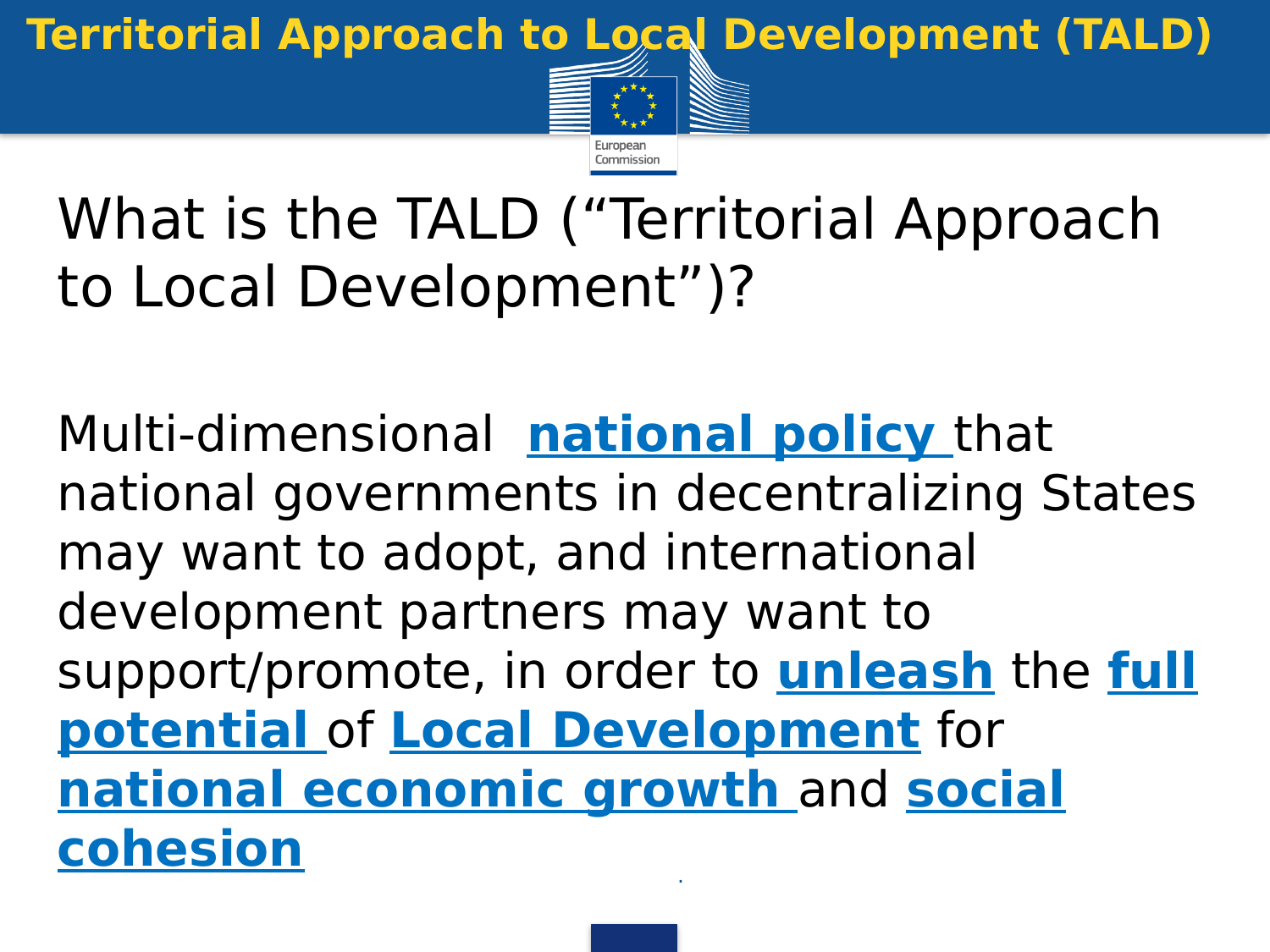

Territorial Approach to Local Development (TALD)
#
What is the TALD (“Territorial Approach to Local Development”)?
Multi-dimensional  national policy that national governments in decentralizing States may want to adopt, and international development partners may want to support/promote, in order to unleash the full potential of Local Development for national economic growth and social cohesion
.